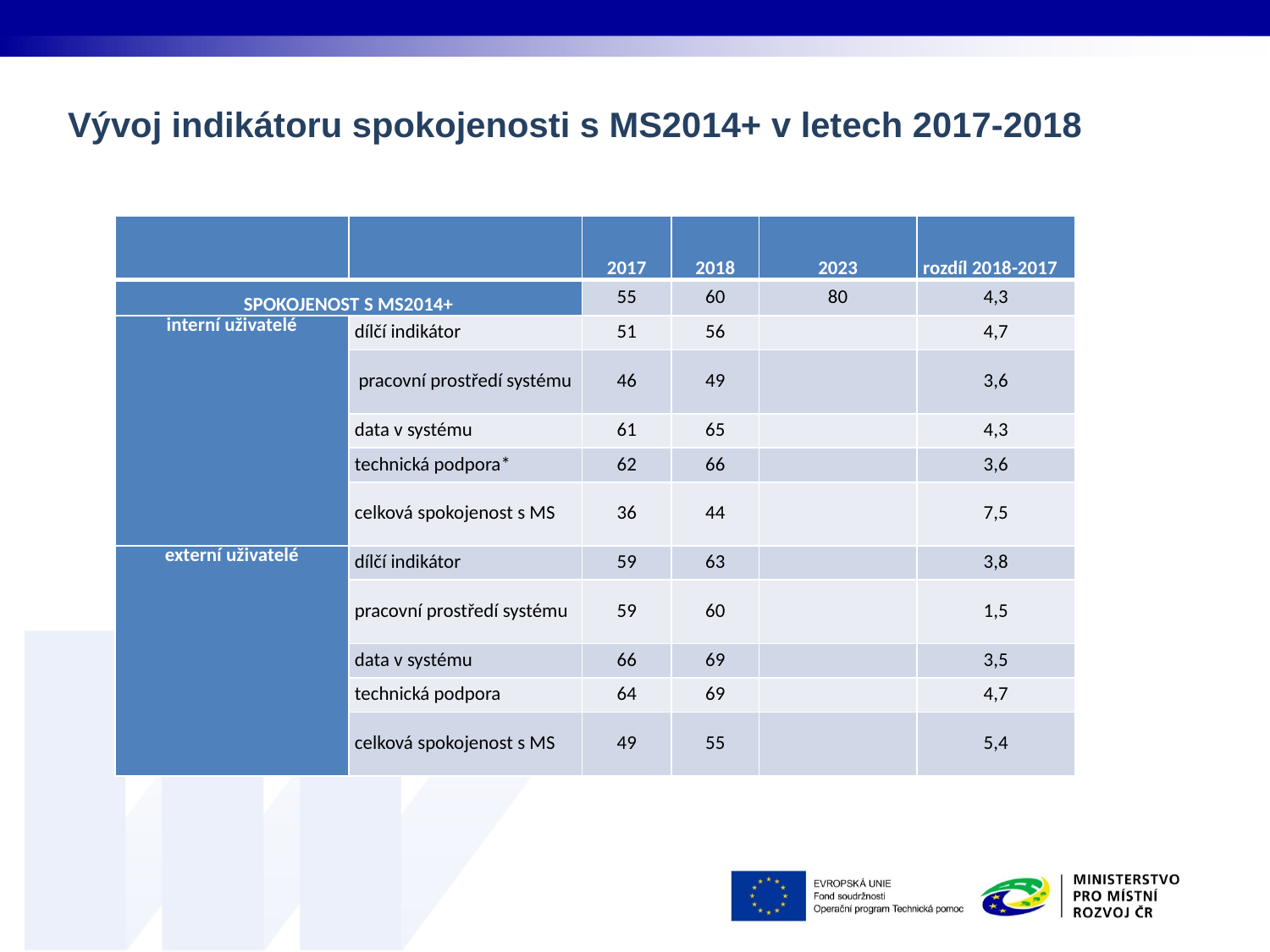

# Vývoj indikátoru spokojenosti s MS2014+ v letech 2017-2018
|  |  | 2017 | 2018 | 2023 | rozdíl 2018-2017 |
| --- | --- | --- | --- | --- | --- |
| SPOKOJENOST S MS2014+ |  | 55 | 60 | 80 | 4,3 |
| interní uživatelé | dílčí indikátor | 51 | 56 |  | 4,7 |
|  | pracovní prostředí systému | 46 | 49 |  | 3,6 |
|  | data v systému | 61 | 65 |  | 4,3 |
|  | technická podpora\* | 62 | 66 |  | 3,6 |
|  | celková spokojenost s MS | 36 | 44 |  | 7,5 |
| externí uživatelé | dílčí indikátor | 59 | 63 |  | 3,8 |
|  | pracovní prostředí systému | 59 | 60 |  | 1,5 |
|  | data v systému | 66 | 69 |  | 3,5 |
|  | technická podpora | 64 | 69 |  | 4,7 |
|  | celková spokojenost s MS | 49 | 55 |  | 5,4 |